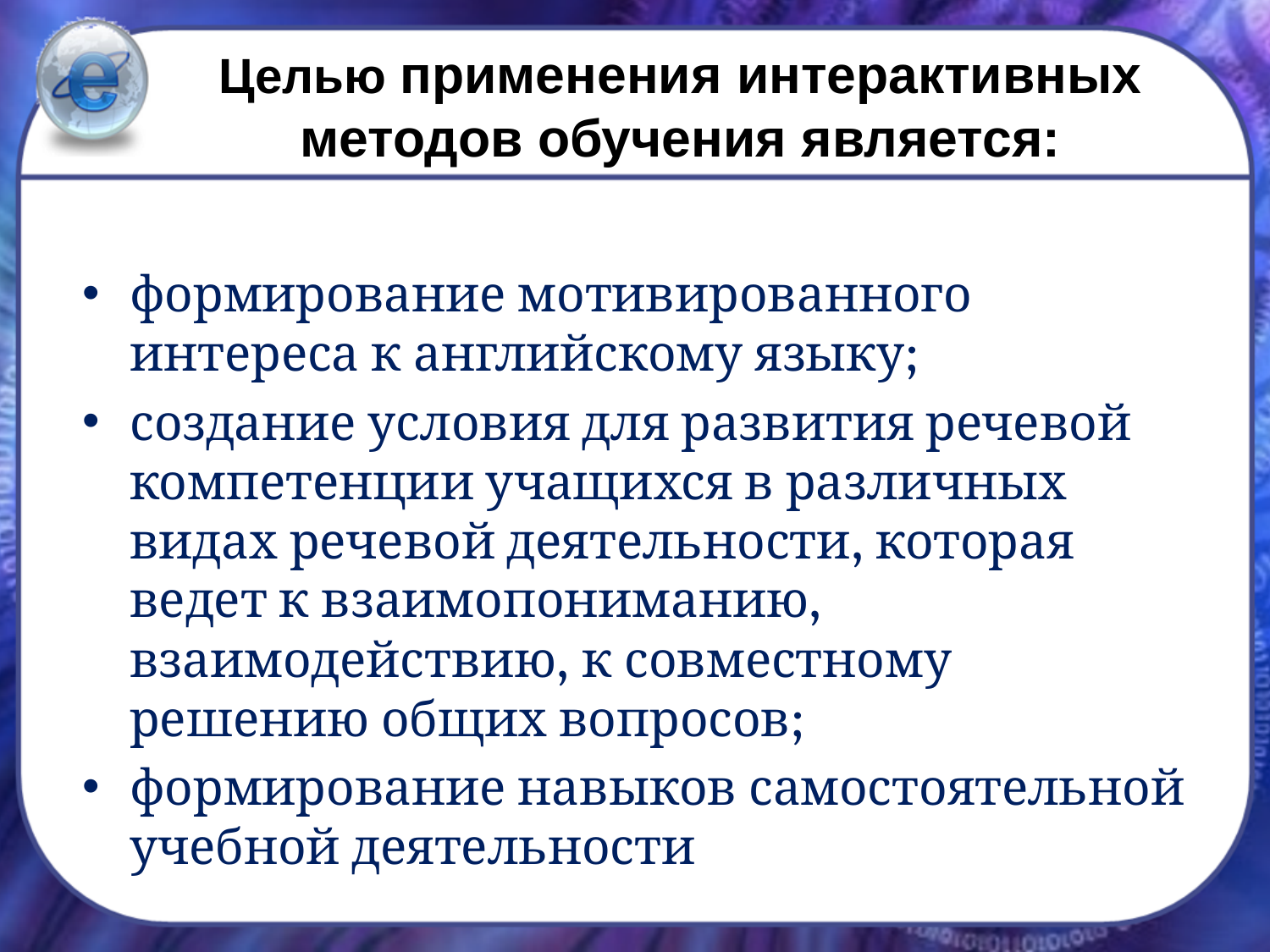

# Целью применения интерактивных методов обучения является:
формирование мотивированного интереса к английскому языку;
создание условия для развития речевой компетенции учащихся в различных видах речевой деятельности, которая ведет к взаимопониманию, взаимодействию, к совместному решению общих вопросов;
формирование навыков самостоятельной учебной деятельности